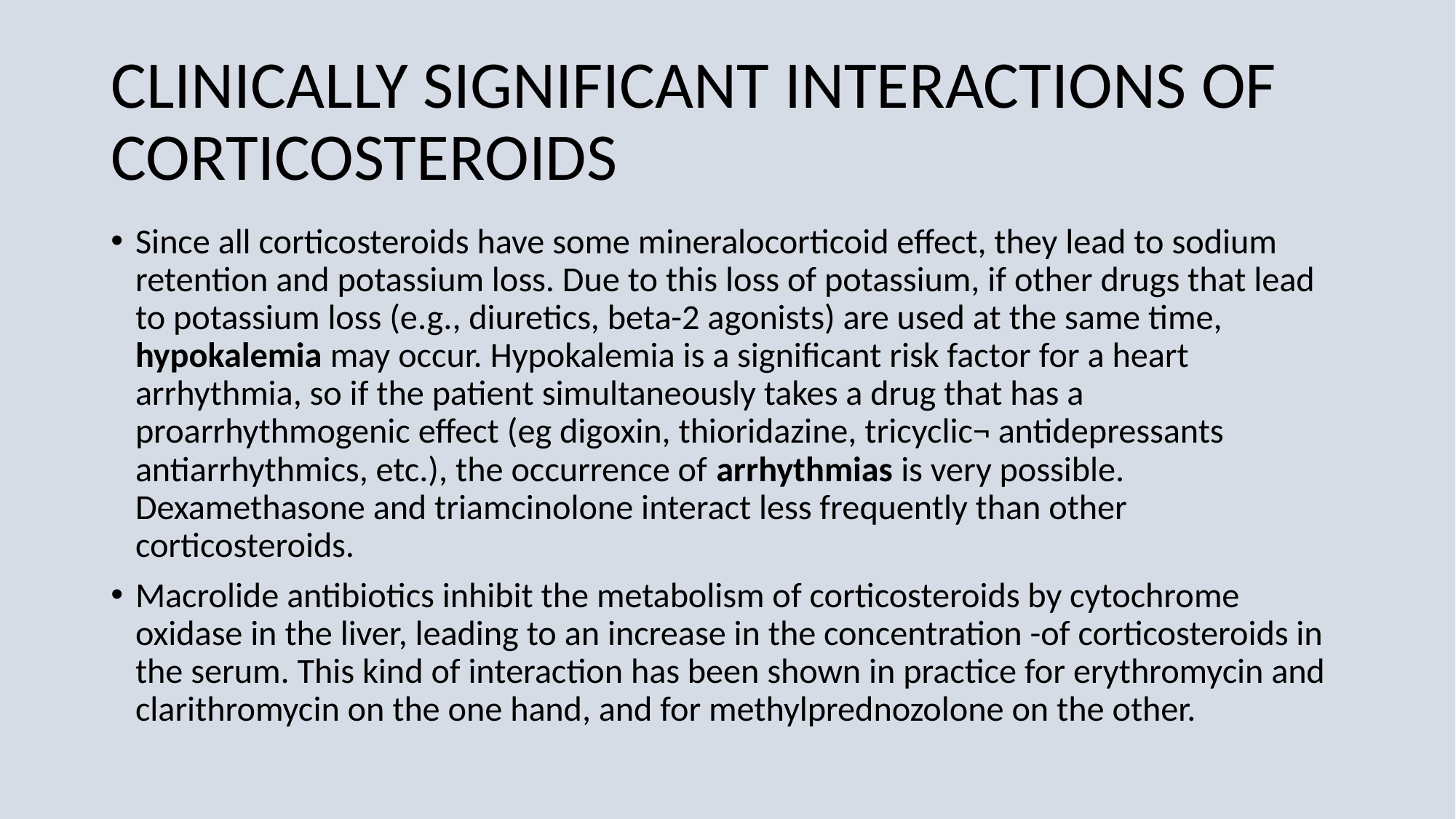

# CLINICALLY SIGNIFICANT INTERACTIONS OF CORTICOSTEROIDS
Since all corticosteroids have some mineralocorticoid effect, they lead to sodium retention and potassium loss. Due to this loss of potassium, if other drugs that lead to potassium loss (e.g., diuretics, beta-2 agonists) are used at the same time, hypokalemia may occur. Hypokalemia is a significant risk factor for a heart arrhythmia, so if the patient simultaneously takes a drug that has a proarrhythmogenic effect (eg digoxin, thioridazine, tricyclic¬ antidepressants  antiarrhythmics, etc.), the occurrence of arrhythmias is very possible. Dexamethasone and triamcinolone interact less frequently than other corticosteroids.
Macrolide antibiotics inhibit the metabolism of corticosteroids by cytochrome oxidase in the liver, leading to an increase in the concentration -of corticosteroids in the serum. This kind of interaction has been shown in practice for erythromycin and clarithromycin on the one hand, and for methylprednozolone on the other.